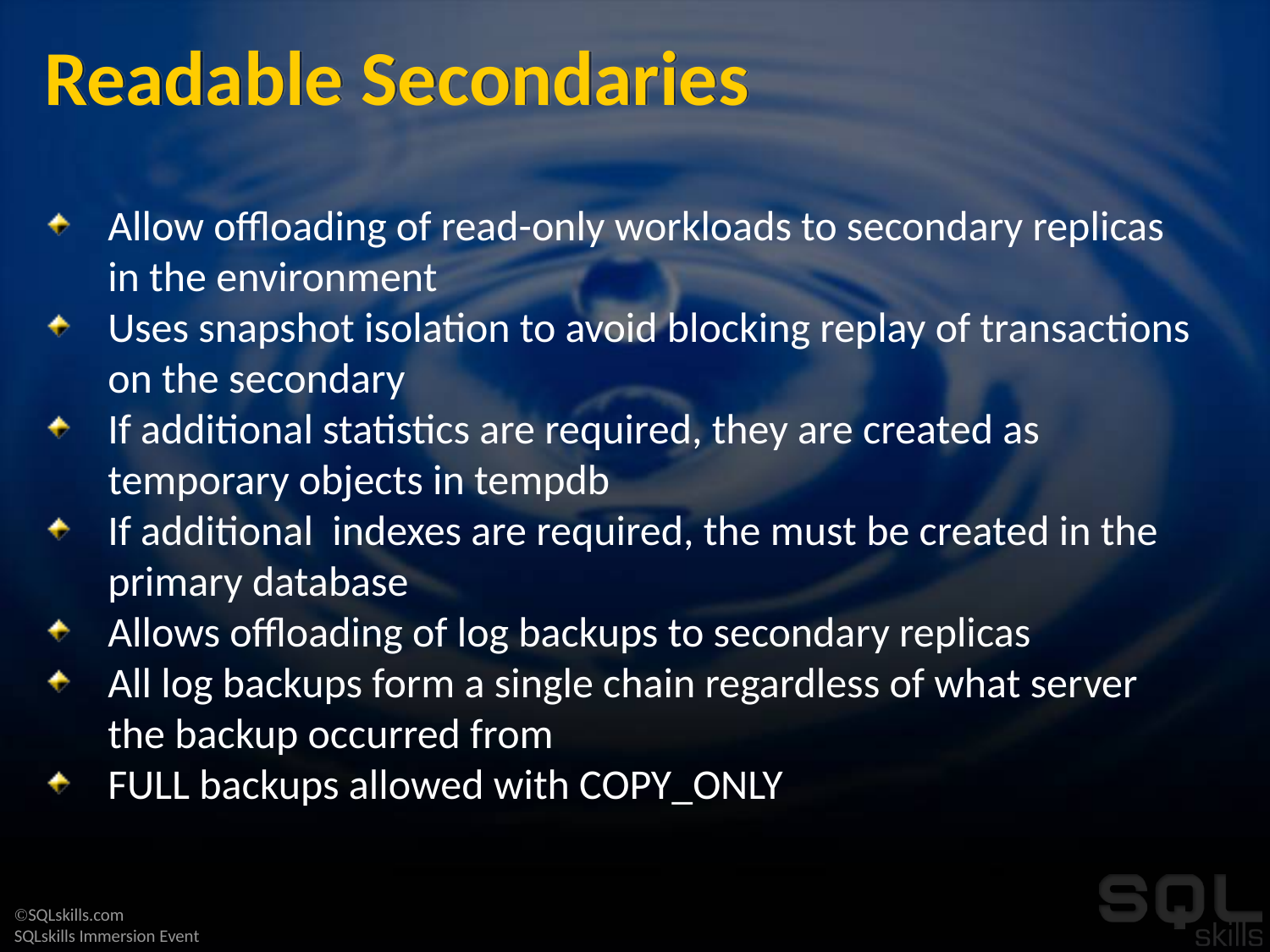

# Readable Secondaries
Allow offloading of read-only workloads to secondary replicas in the environment
Uses snapshot isolation to avoid blocking replay of transactions on the secondary
If additional statistics are required, they are created as temporary objects in tempdb
If additional  indexes are required, the must be created in the primary database
Allows offloading of log backups to secondary replicas
All log backups form a single chain regardless of what server the backup occurred from
FULL backups allowed with COPY_ONLY